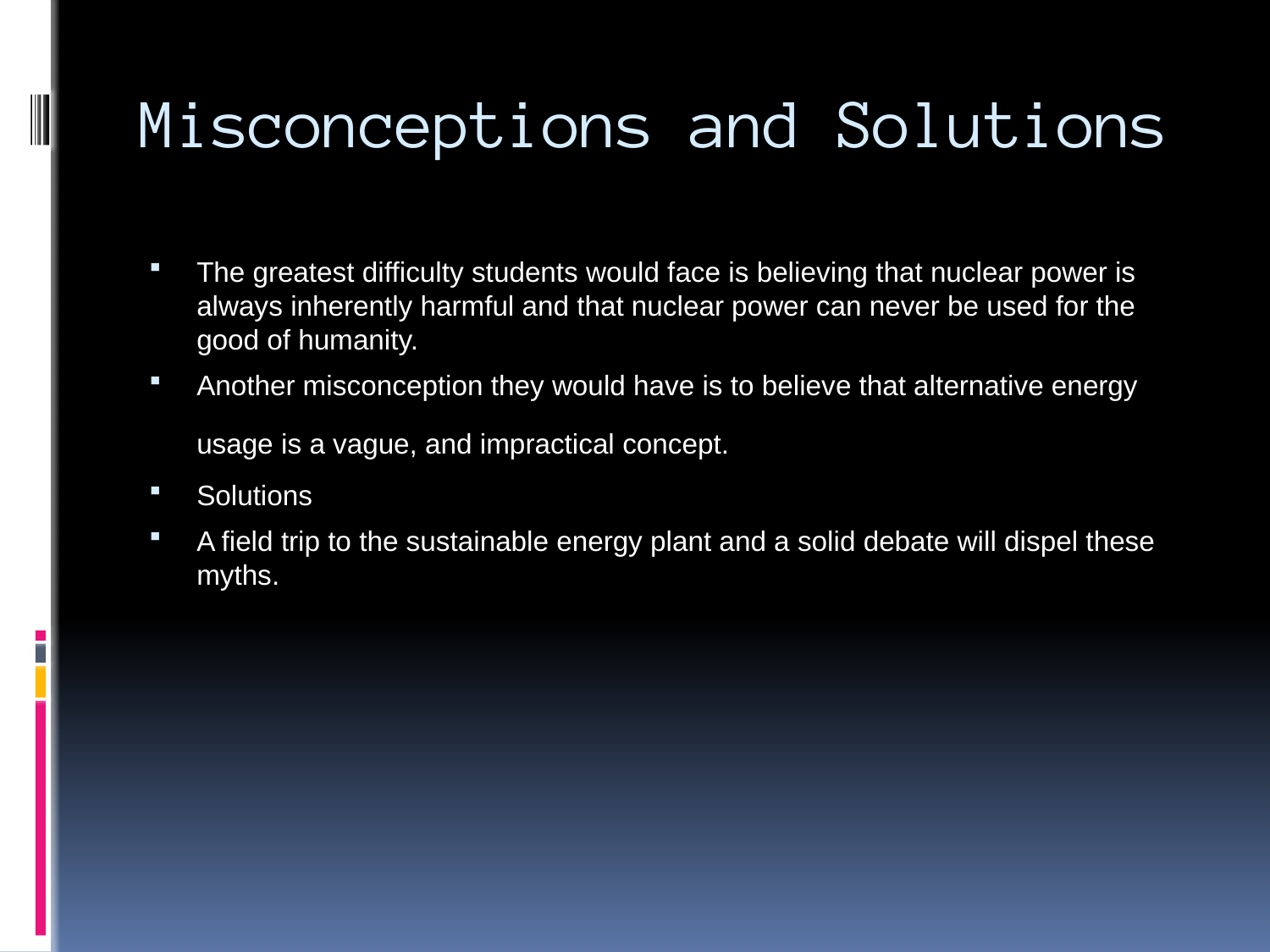

# Misconceptions and Solutions
The greatest difficulty students would face is believing that nuclear power is always inherently harmful and that nuclear power can never be used for the good of humanity.
Another misconception they would have is to believe that alternative energy usage is a vague, and impractical concept.
Solutions
A field trip to the sustainable energy plant and a solid debate will dispel these myths.